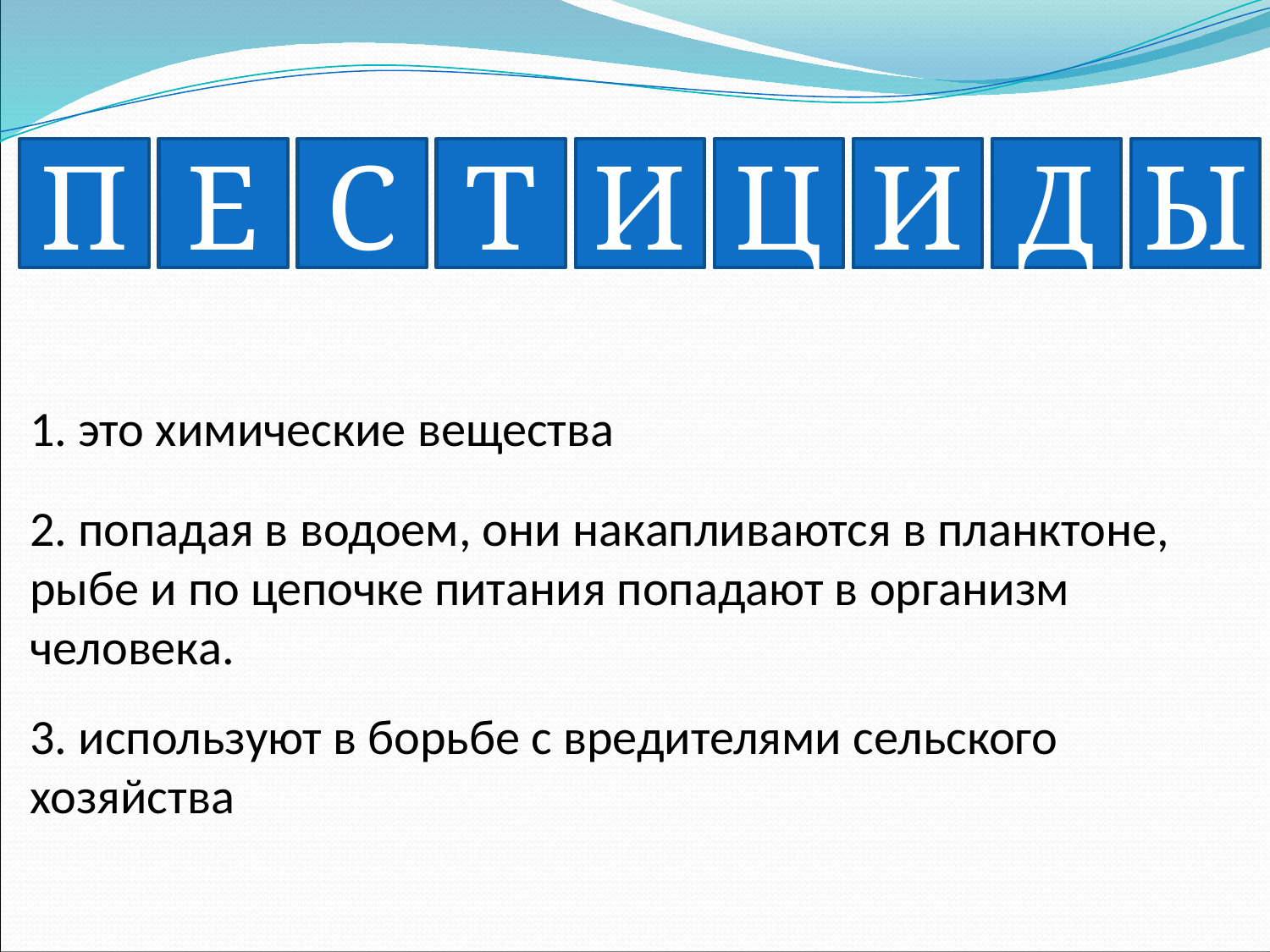

П
Е
С
Т
И
Ц
И
Д
Ы
# 1. это химические вещества
2. попадая в водоем, они накапливаются в планктоне, рыбе и по цепочке питания попадают в организм человека.
3. используют в борьбе с вредителями сельского хозяйства